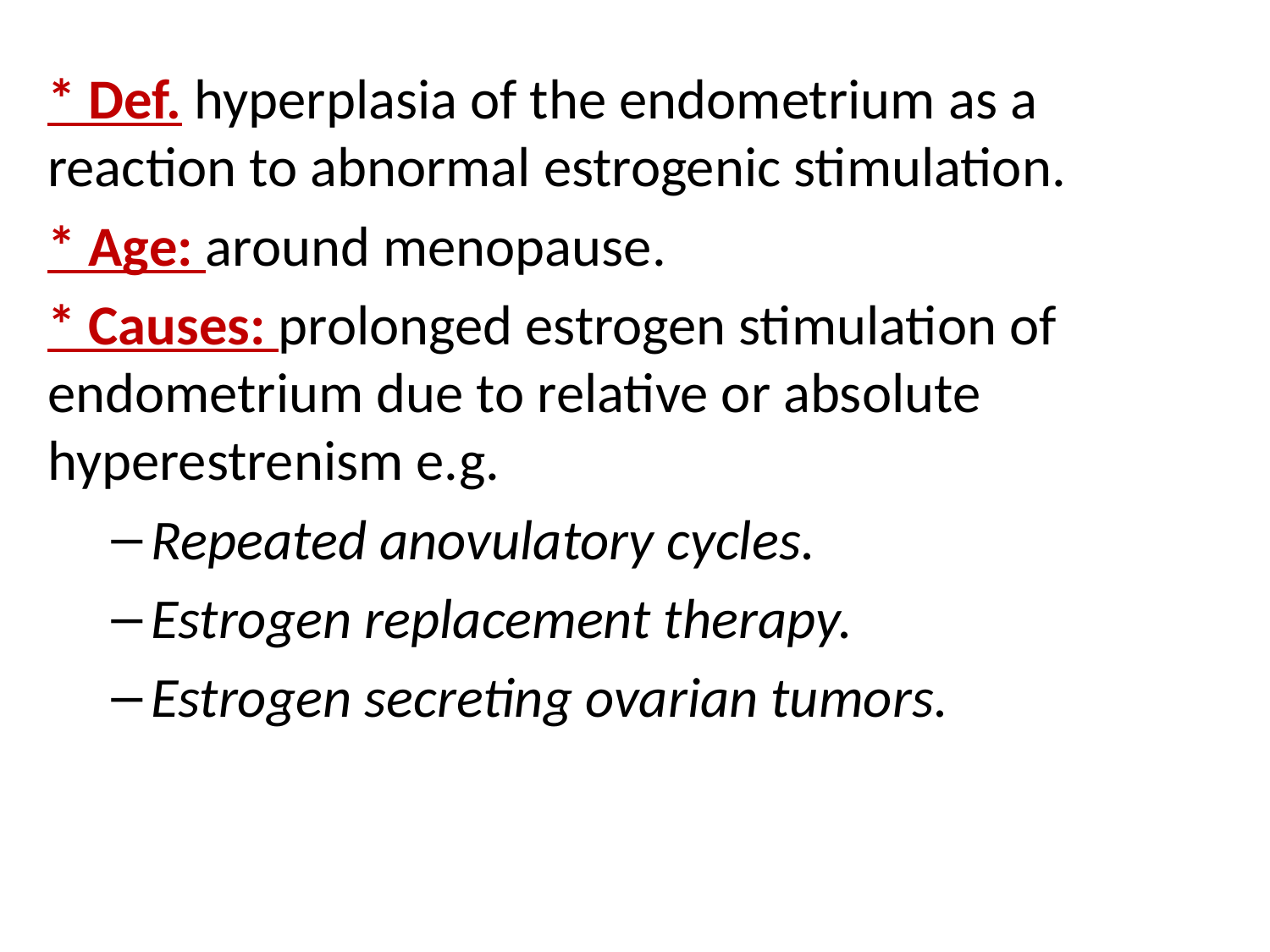

* Def. hyperplasia of the endometrium as a reaction to abnormal estrogenic stimulation.
* Age: around menopause.
* Causes: prolonged estrogen stimulation of endometrium due to relative or absolute hyperestrenism e.g.
Repeated anovulatory cycles.
Estrogen replacement therapy.
Estrogen secreting ovarian tumors.